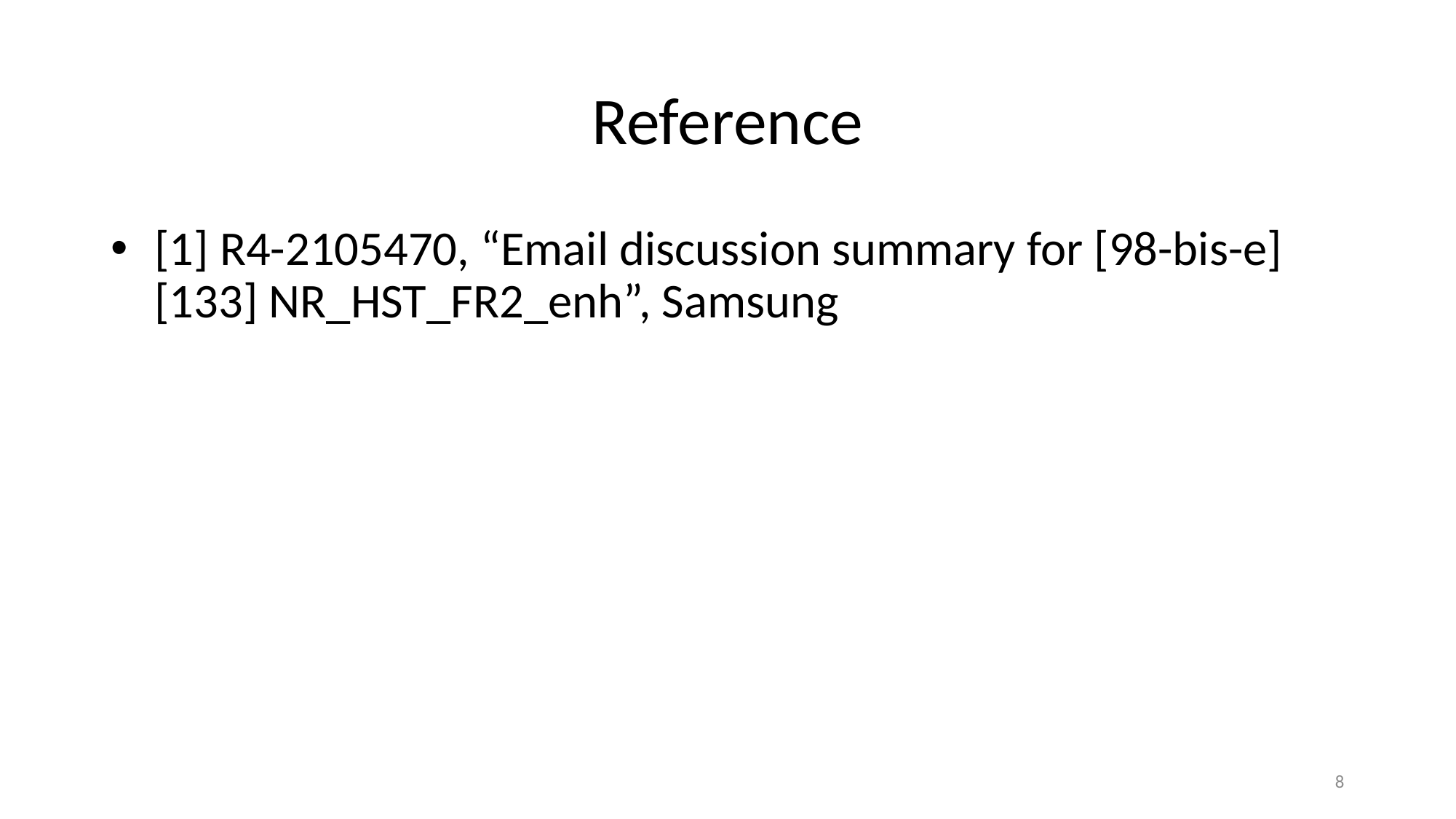

# Reference
[1] R4-2105470, “Email discussion summary for [98-bis-e][133] NR_HST_FR2_enh”, Samsung
8